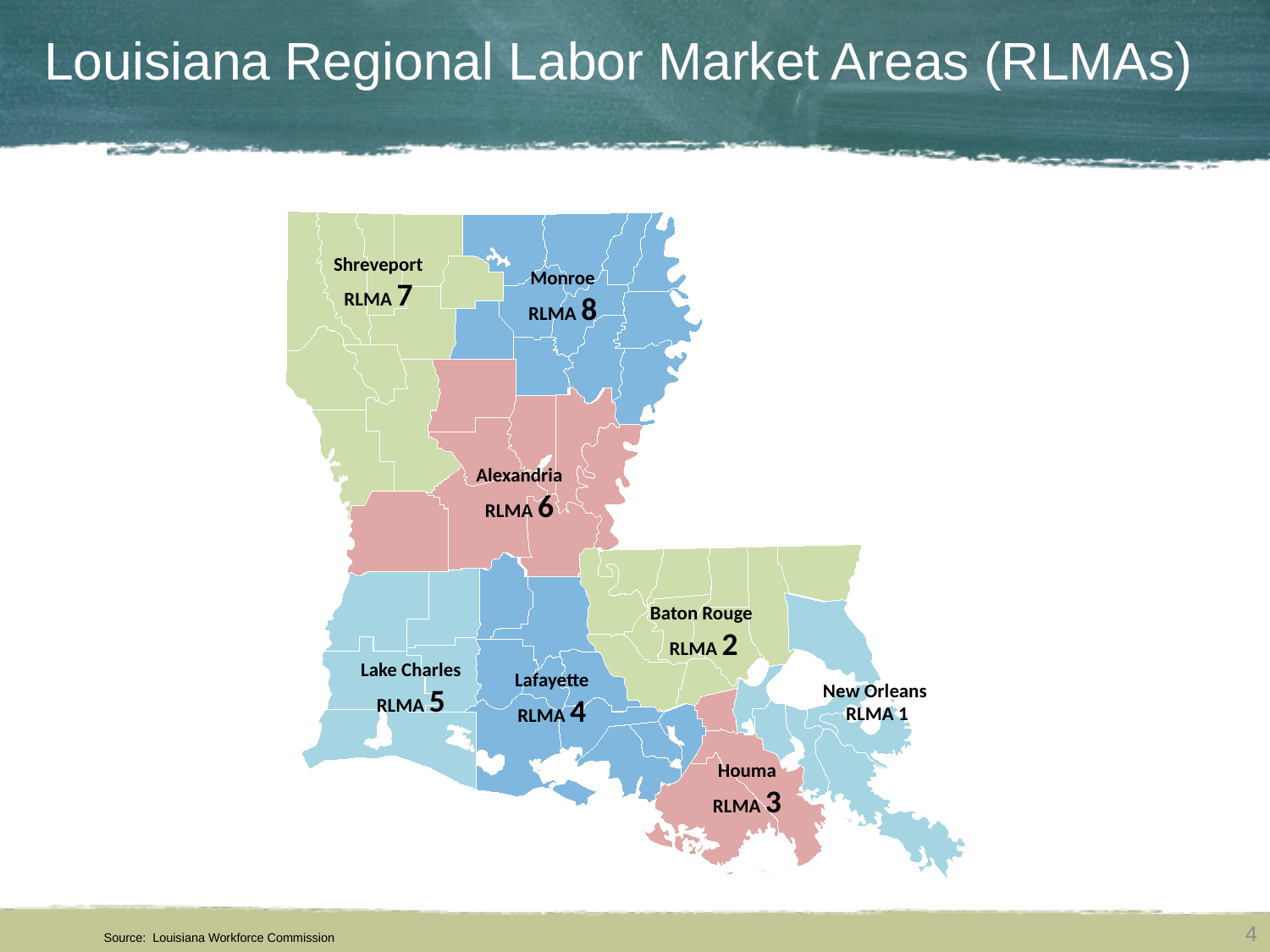

Louisiana Regional Labor Market Areas (RLMAs)

Shreveport
RLMA 7
Monroe
RLMA 8
Alexandria
RLMA 6
Baton Rouge
RLMA 2
Lake Charles
RLMA 5
Lafayette
RLMA 4
New Orleans
RLMA 1
Houma
RLMA 3

4
Source:  Louisiana Workforce Commission